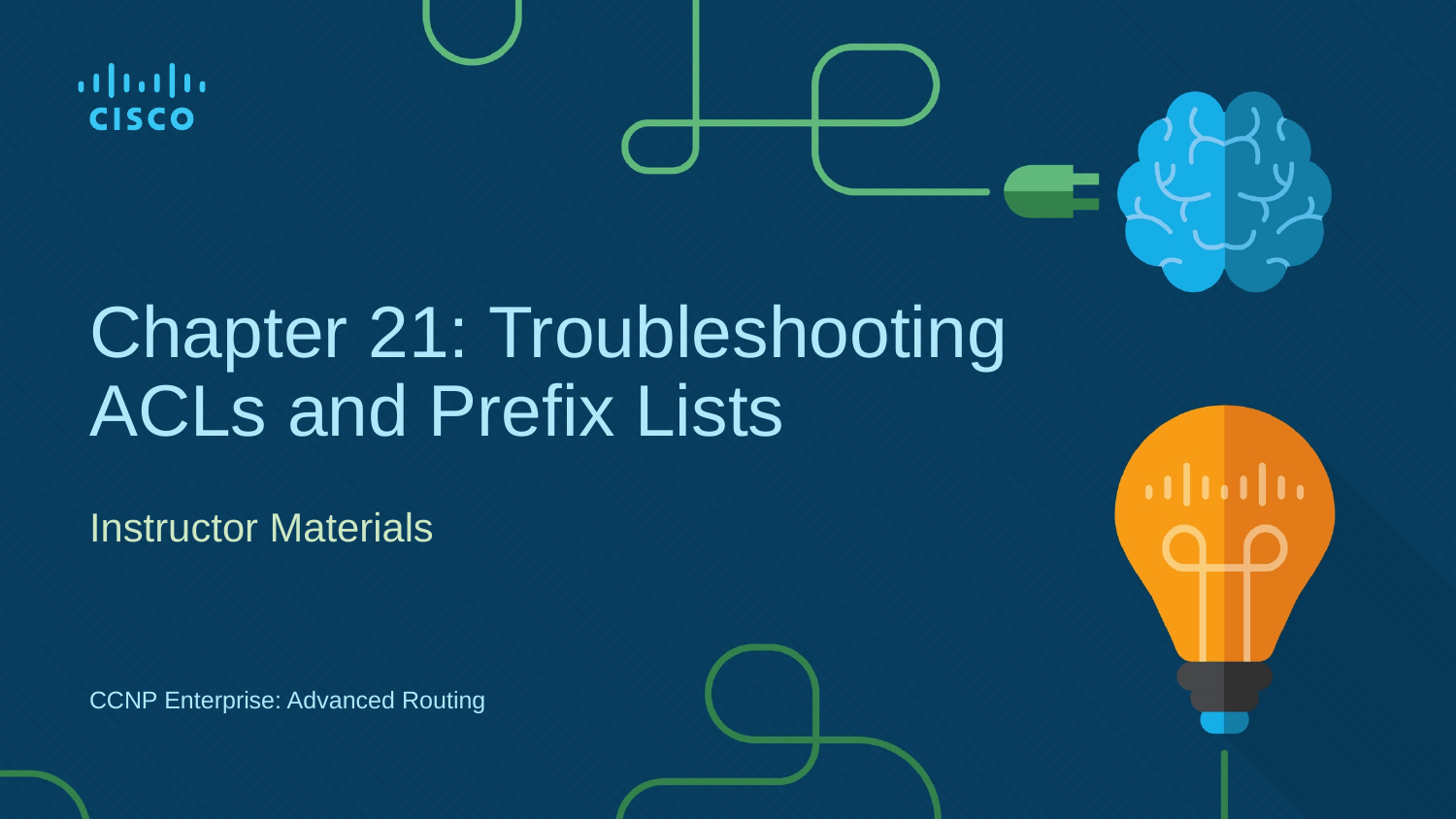

# Chapter 21: Troubleshooting ACLs and Prefix Lists
Instructor Materials
CCNP Enterprise: Advanced Routing